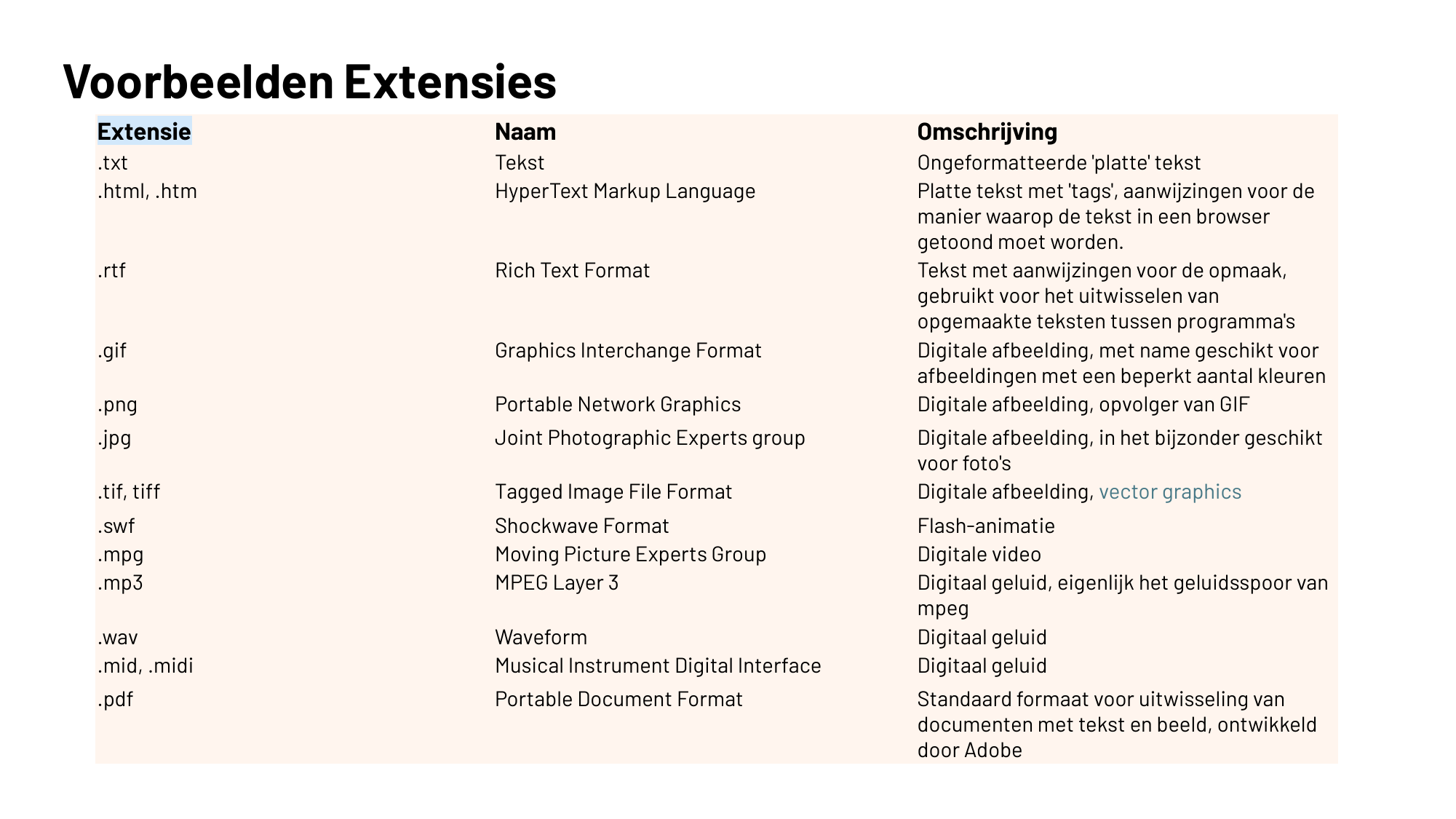

Voorbeelden Extensies
| Extensie | Naam | Omschrijving |
| --- | --- | --- |
| .txt | Tekst | Ongeformatteerde 'platte' tekst |
| .html, .htm | HyperText Markup Language | Platte tekst met 'tags', aanwijzingen voor de manier waarop de tekst in een browser getoond moet worden. |
| .rtf | Rich Text Format | Tekst met aanwijzingen voor de opmaak, gebruikt voor het uitwisselen van opgemaakte teksten tussen programma's |
| .gif | Graphics Interchange Format | Digitale afbeelding, met name geschikt voor afbeeldingen met een beperkt aantal kleuren |
| .png | Portable Network Graphics | Digitale afbeelding, opvolger van GIF |
| .jpg | Joint Photographic Experts group | Digitale afbeelding, in het bijzonder geschikt voor foto's |
| .tif, tiff | Tagged Image File Format | Digitale afbeelding, vector graphics |
| .swf | Shockwave Format | Flash-animatie |
| .mpg | Moving Picture Experts Group | Digitale video |
| .mp3 | MPEG Layer 3 | Digitaal geluid, eigenlijk het geluidsspoor van mpeg |
| .wav | Waveform | Digitaal geluid |
| .mid, .midi | Musical Instrument Digital Interface | Digitaal geluid |
| .pdf | Portable Document Format | Standaard formaat voor uitwisseling van documenten met tekst en beeld, ontwikkeld door Adobe |